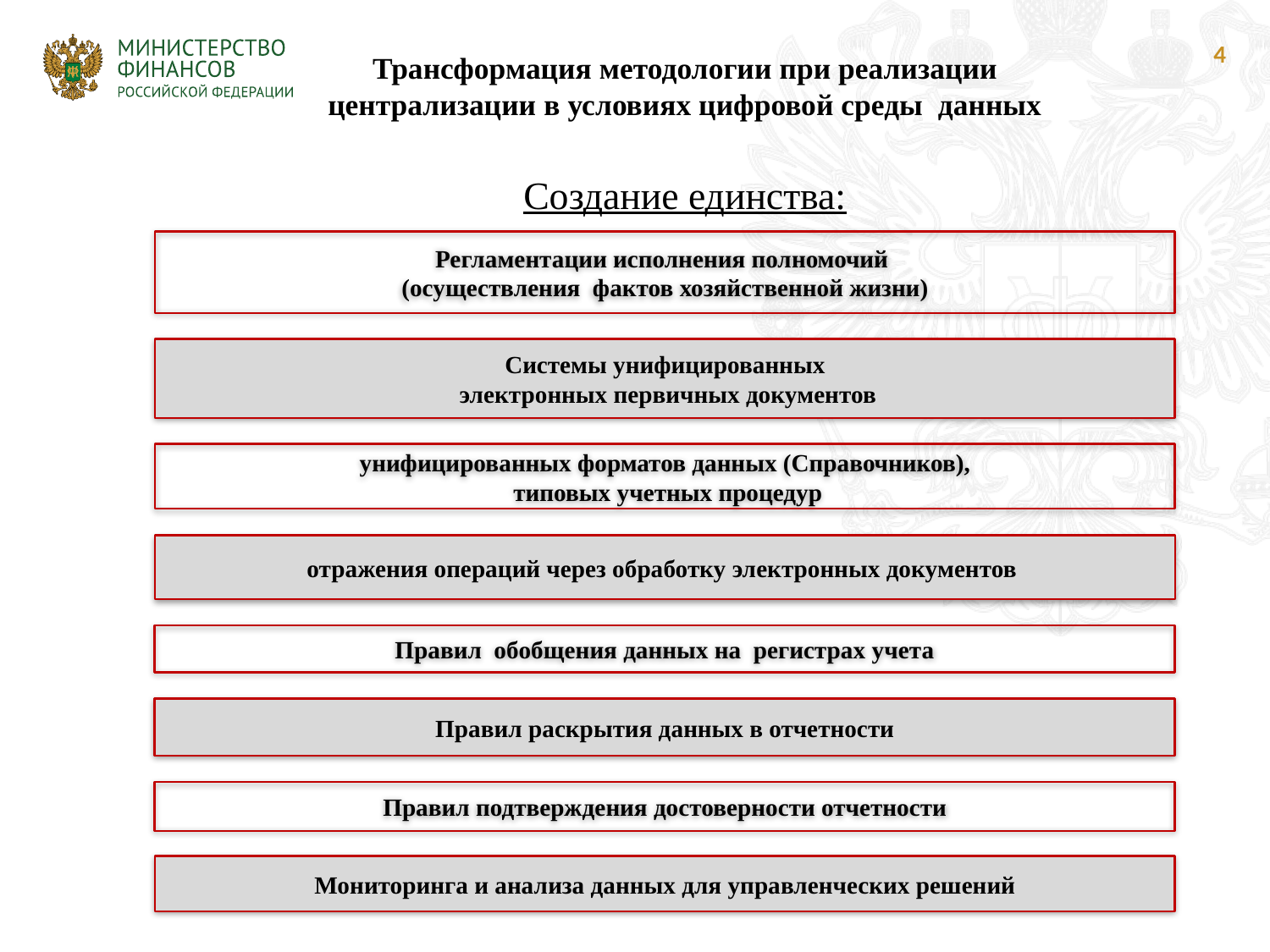

4
Трансформация методологии при реализации централизации в условиях цифровой среды  данных

Создание единства:

Регламентации исполнения полномочий
(осуществления  фактов хозяйственной жизни)
Системы унифицированных
 электронных первичных документов
унифицированных форматов данных (Справочников),
 типовых учетных процедур
отражения операций через обработку электронных документов
Правил  обобщения данных на  регистрах учета
Правил раскрытия данных в отчетности
Правил подтверждения достоверности отчетности
Мониторинга и анализа данных для управленческих решений